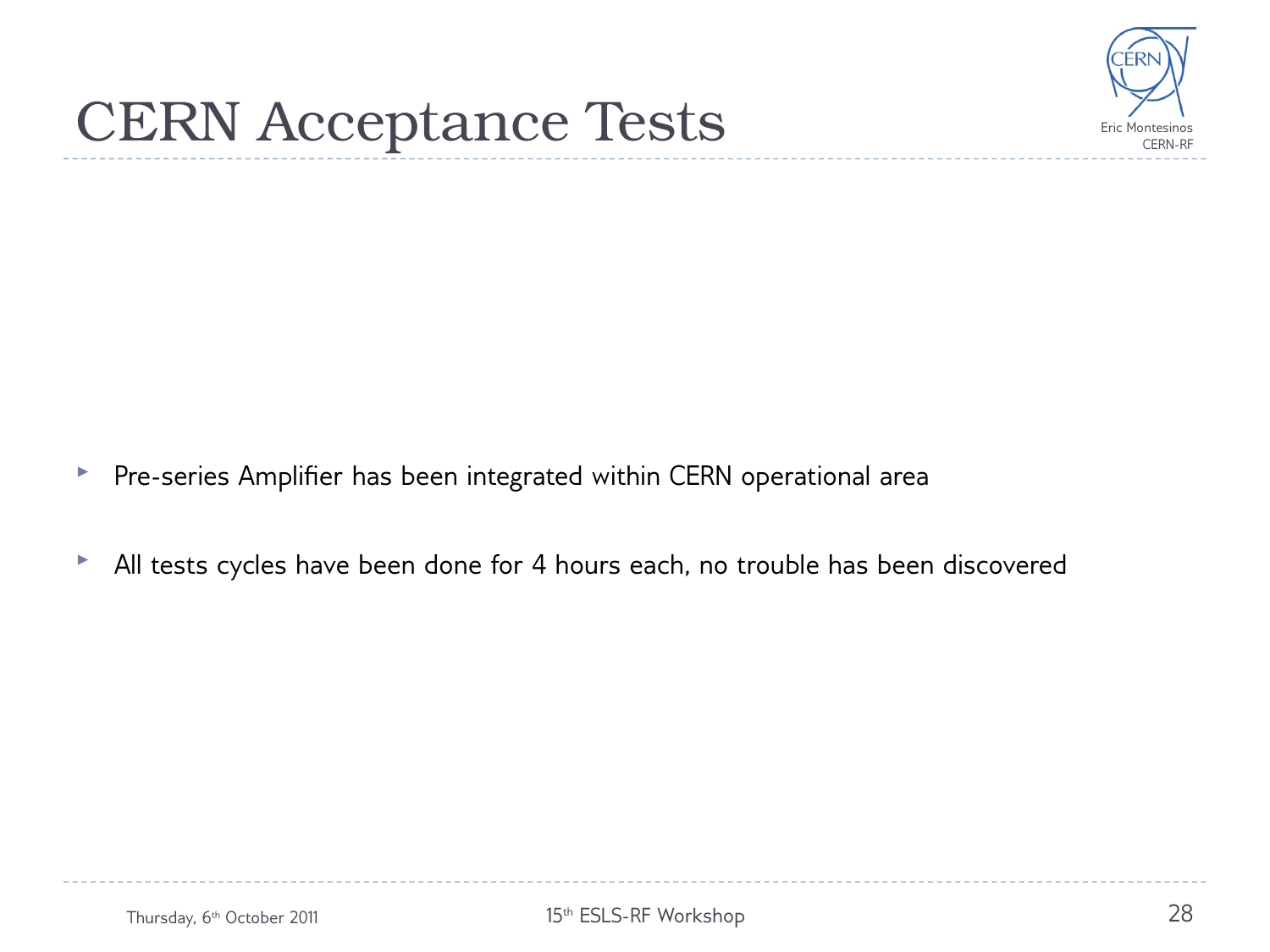

# CERN Acceptance Tests
Pre-series Amplifier has been integrated within CERN operational area

All tests cycles have been done for 4 hours each, no trouble has been discovered
Thursday, 6th October 2011
15th ESLS-RF Workshop
28